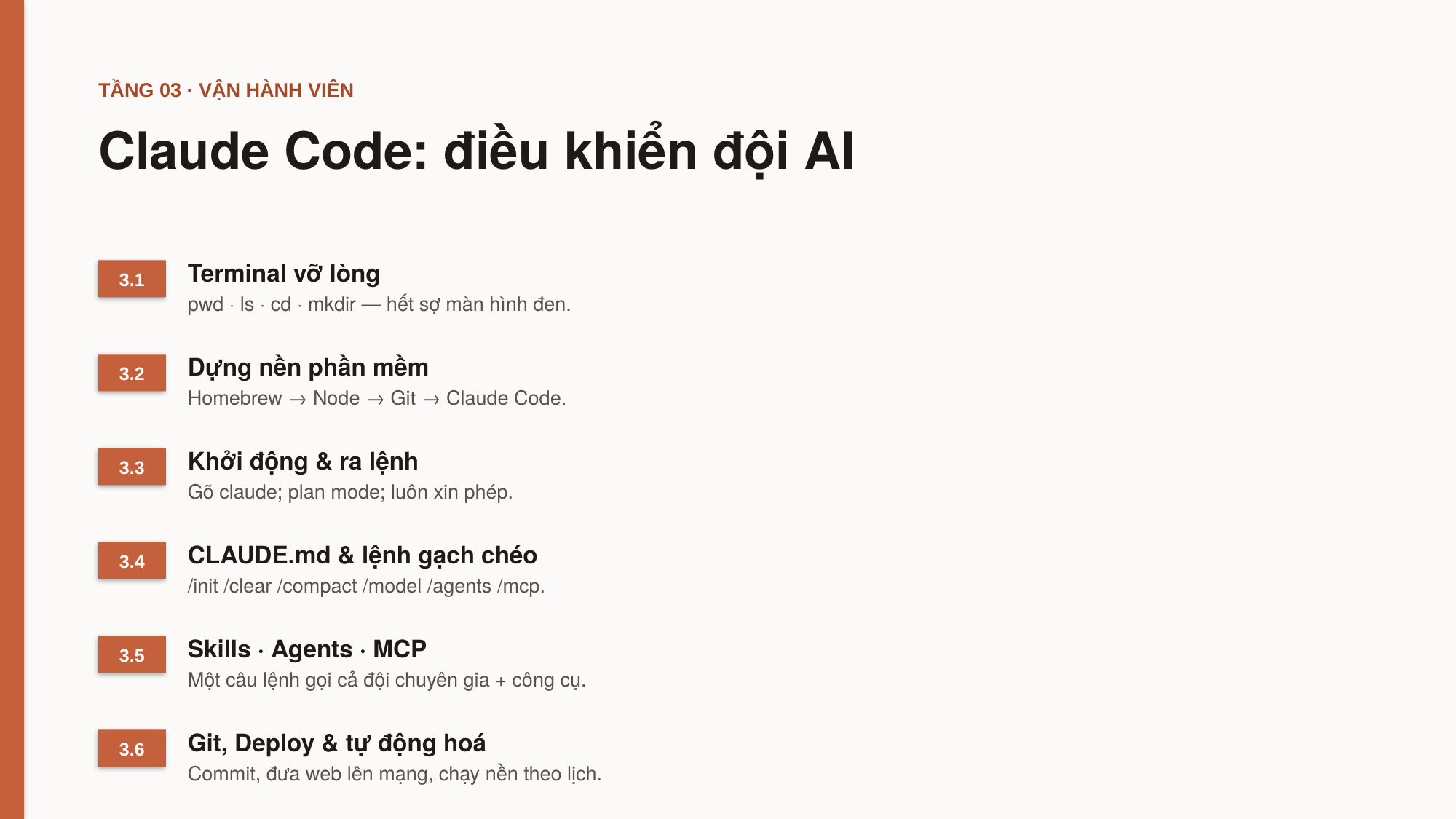

TẦNG 03 · VẬN HÀNH VIÊN
Claude Code: điều khiển đội AI
Terminal vỡ lòng
pwd · ls · cd · mkdir — hết sợ màn hình đen.
3.1

Dựng nền phần mềm
Homebrew → Node → Git → Claude Code.
3.2

Khởi động & ra lệnh
Gõ claude; plan mode; luôn xin phép.
3.3

CLAUDE.md & lệnh gạch chéo
/init /clear /compact /model /agents /mcp.
3.4

Skills · Agents · MCP
Một câu lệnh gọi cả đội chuyên gia + công cụ.
3.5

Git, Deploy & tự động hoá
Commit, đưa web lên mạng, chạy nền theo lịch.
3.6